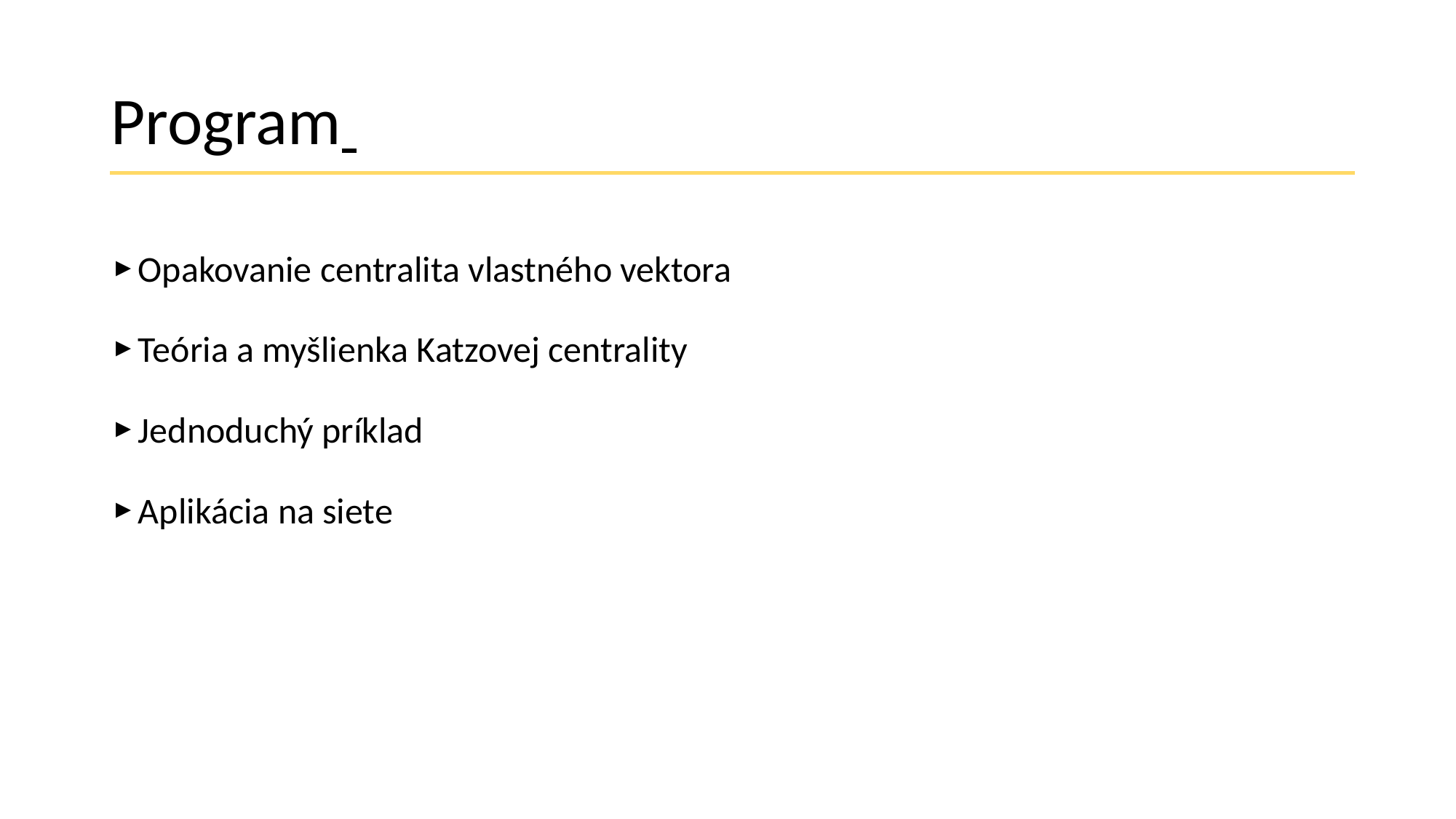

# Program
Opakovanie centralita vlastného vektora
Teória a myšlienka Katzovej centrality
Jednoduchý príklad
Aplikácia na siete